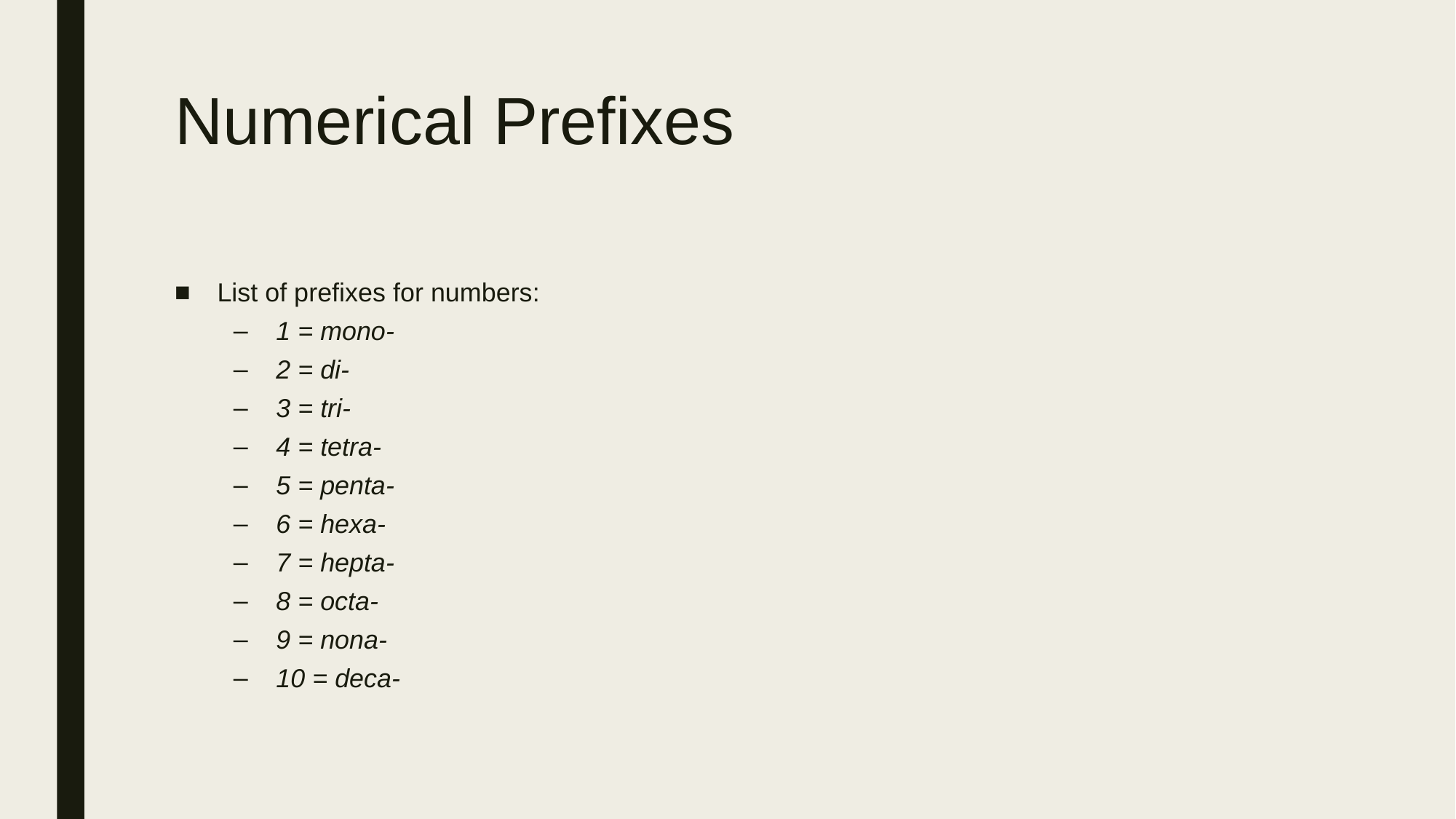

# Numerical Prefixes
List of prefixes for numbers:
1 = mono-
2 = di-
3 = tri-
4 = tetra-
5 = penta-
6 = hexa-
7 = hepta-
8 = octa-
9 = nona-
10 = deca-